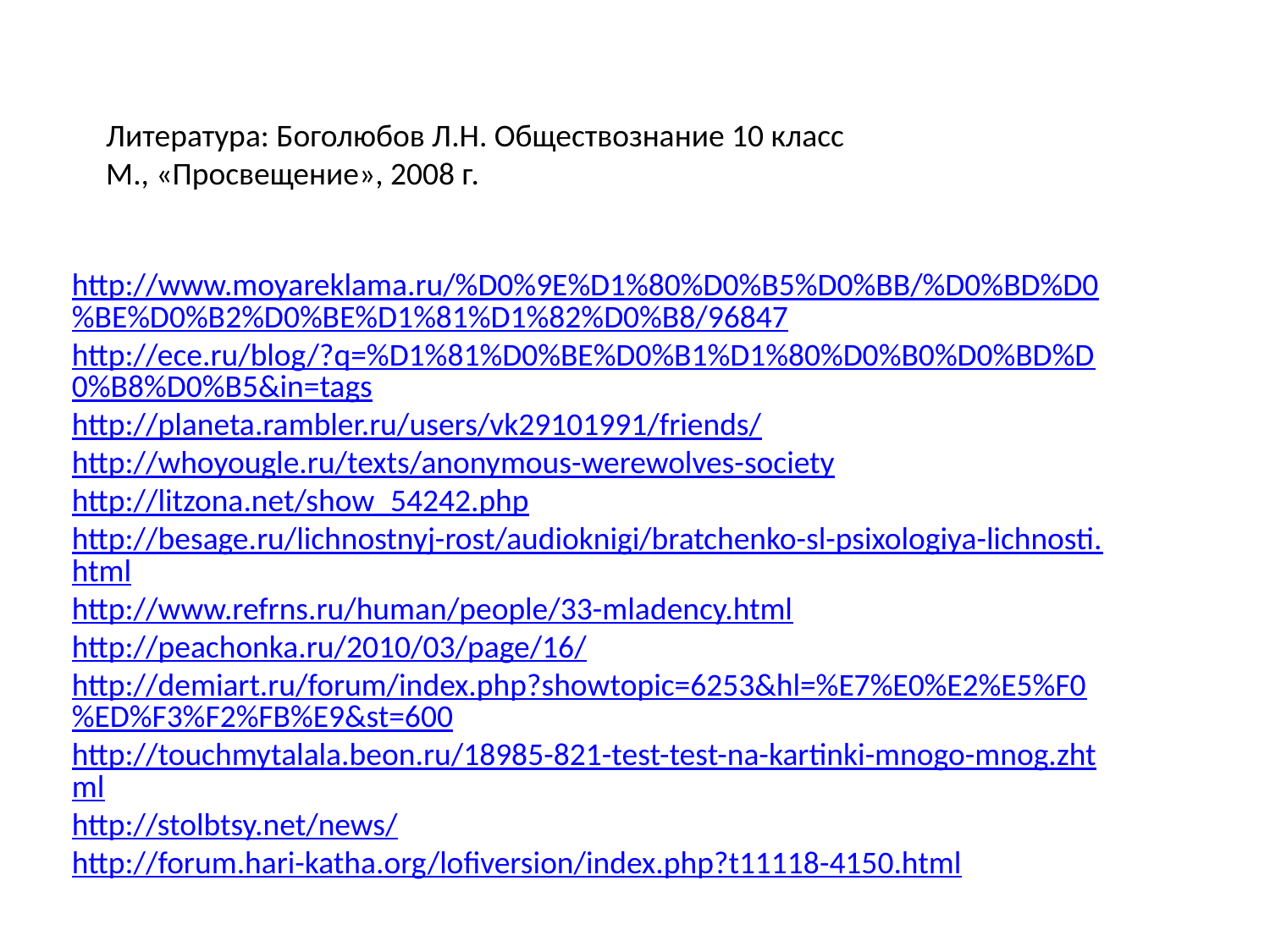

Литература: Боголюбов Л.Н. Обществознание 10 класс
М., «Просвещение», 2008 г.
http://www.moyareklama.ru/%D0%9E%D1%80%D0%B5%D0%BB/%D0%BD%D0%BE%D0%B2%D0%BE%D1%81%D1%82%D0%B8/96847
http://ece.ru/blog/?q=%D1%81%D0%BE%D0%B1%D1%80%D0%B0%D0%BD%D0%B8%D0%B5&in=tags
http://planeta.rambler.ru/users/vk29101991/friends/
http://whoyougle.ru/texts/anonymous-werewolves-society
http://litzona.net/show_54242.php
http://besage.ru/lichnostnyj-rost/audioknigi/bratchenko-sl-psixologiya-lichnosti.html
http://www.refrns.ru/human/people/33-mladency.html
http://peachonka.ru/2010/03/page/16/
http://demiart.ru/forum/index.php?showtopic=6253&hl=%E7%E0%E2%E5%F0%ED%F3%F2%FB%E9&st=600
http://touchmytalala.beon.ru/18985-821-test-test-na-kartinki-mnogo-mnog.zhtml
http://stolbtsy.net/news/
http://forum.hari-katha.org/lofiversion/index.php?t11118-4150.html